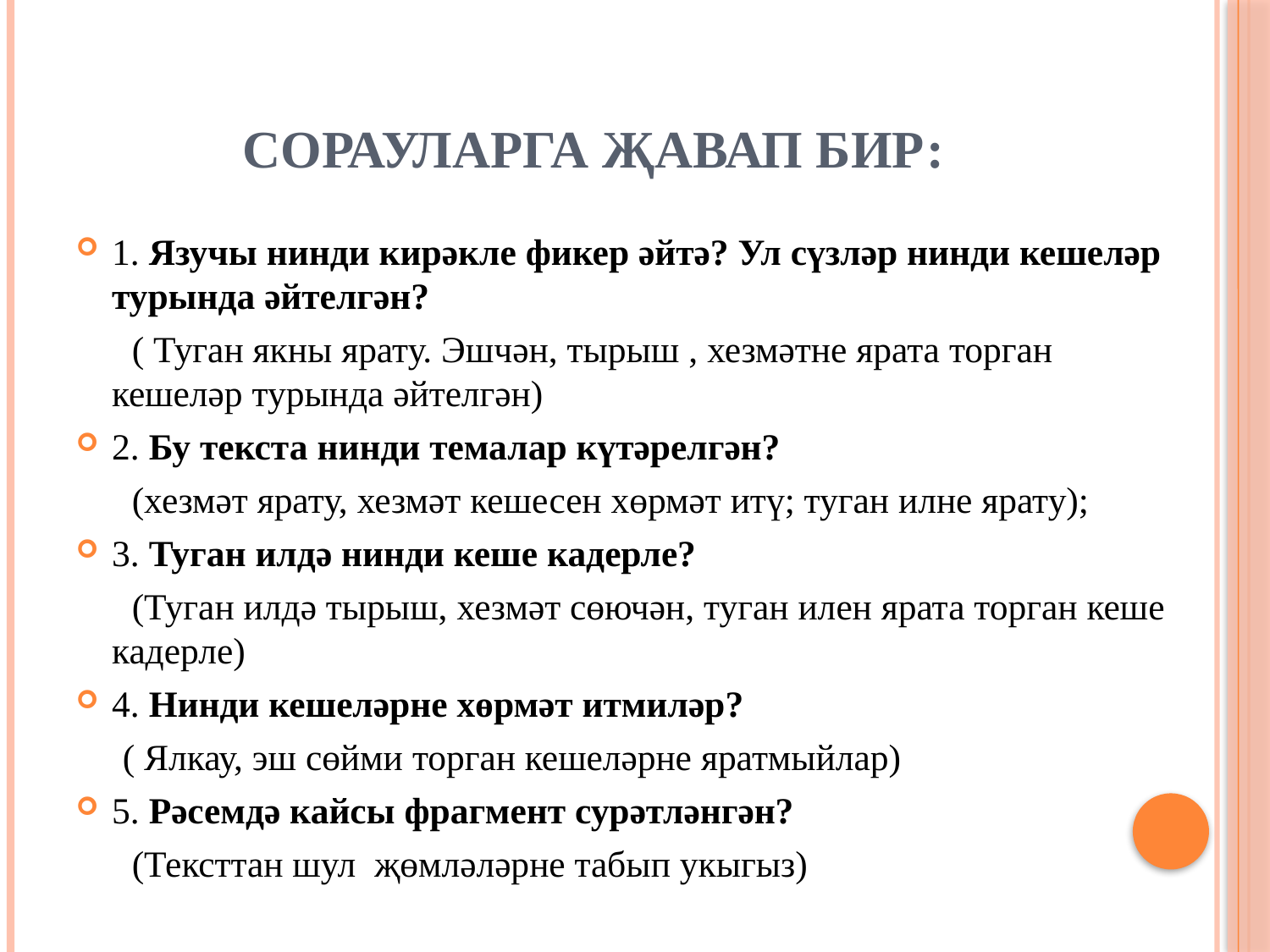

# Сорауларга җавап бир:
1. Язучы нинди кирәкле фикер әйтә? Ул сүзләр нинди кешеләр турында әйтелгән?
      ( Туган якны ярату. Эшчән, тырыш , хезмәтне ярата торган кешеләр турында әйтелгән)
2. Бу текста нинди темалар күтәрелгән?
      (хезмәт ярату, хезмәт кешесен хөрмәт итү; туган илне ярату);
3. Туган илдә нинди кеше кадерле?
      (Туган илдә тырыш, хезмәт сөючән, туган илен ярата торган кеше кадерле)
4. Нинди кешеләрне хөрмәт итмиләр?
     ( Ялкау, эш сөйми торган кешеләрне яратмыйлар)
5. Рәсемдә кайсы фрагмент сурәтләнгән?
      (Тексттан шул  җөмләләрне табып укыгыз)